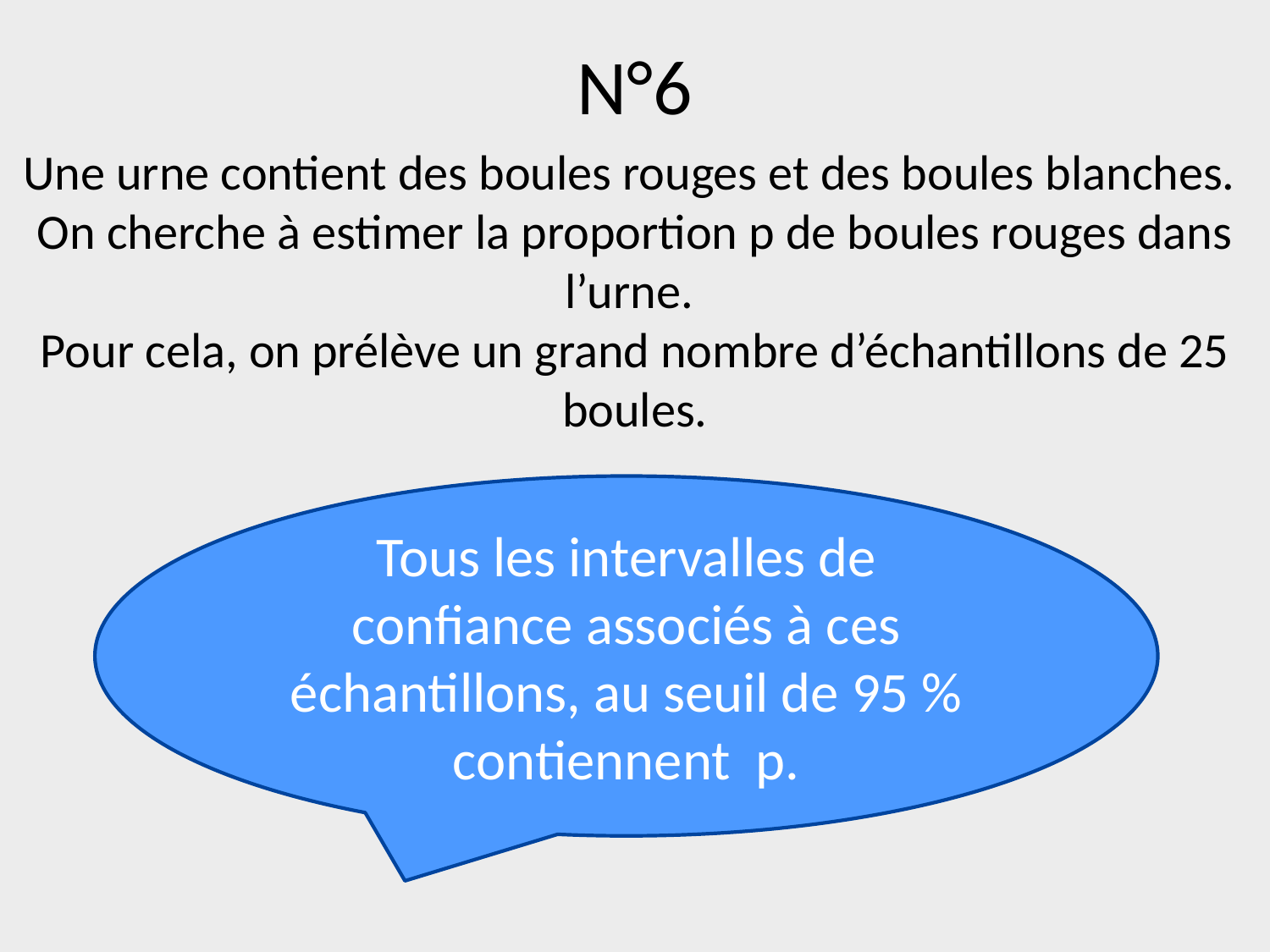

# N°6
Une urne contient des boules rouges et des boules blanches.
On cherche à estimer la proportion p de boules rouges dans l’urne.
Pour cela, on prélève un grand nombre d’échantillons de 25 boules.
Tous les intervalles de confiance associés à ces échantillons, au seuil de 95 % contiennent  p.